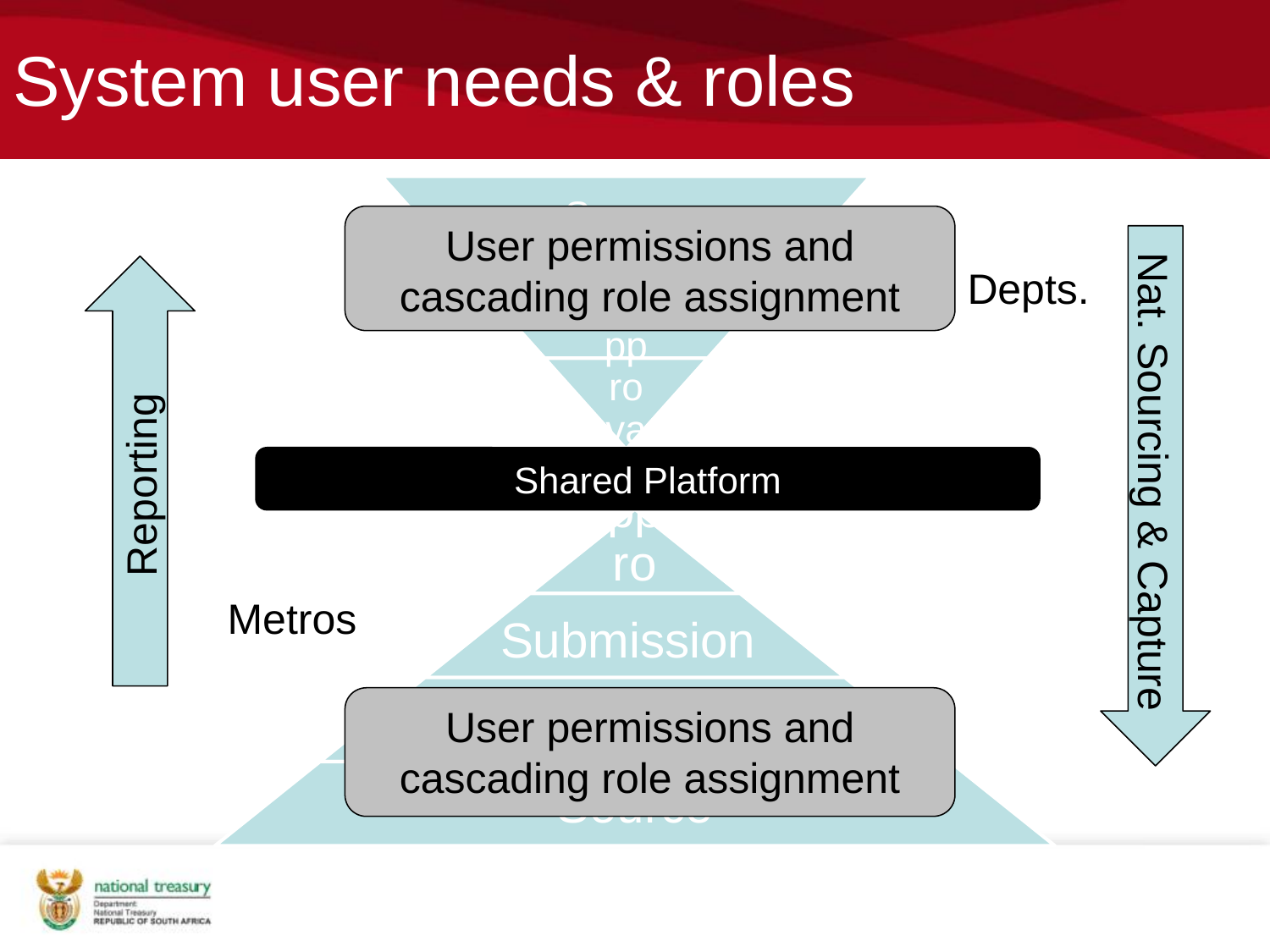

# System user needs & roles
Source
Capture
Approval
User permissions and cascading role assignment
Nat. Sourcing & Capture
Nat. Depts.
Reporting
Shared Platform
Approval
Submission
Capture
Source
Metros
User permissions and cascading role assignment